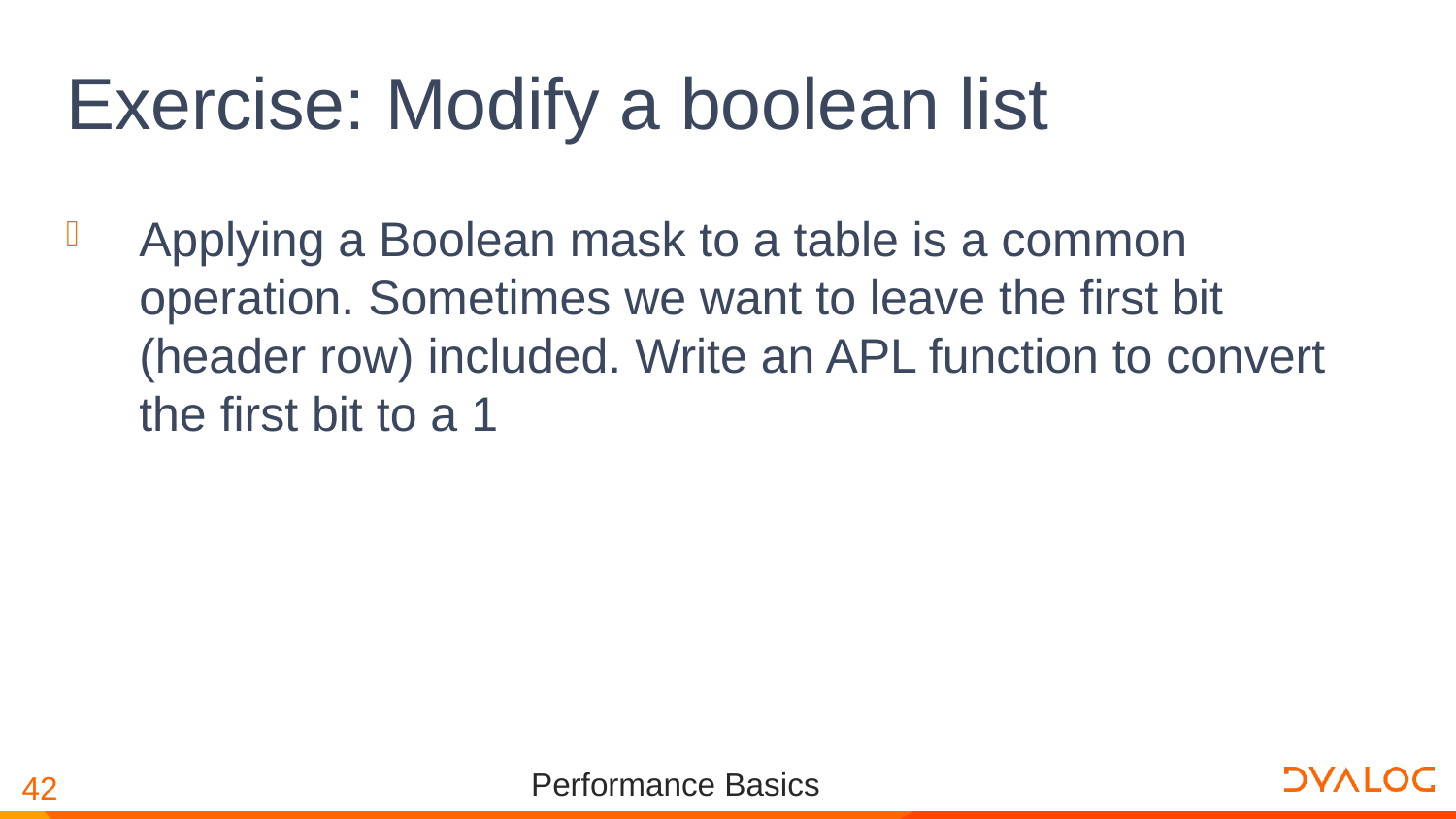

# Exercise: Modify a boolean list
Applying a Boolean mask to a table is a common operation. Sometimes we want to leave the first bit (header row) included. Write an APL function to convert the first bit to a 1